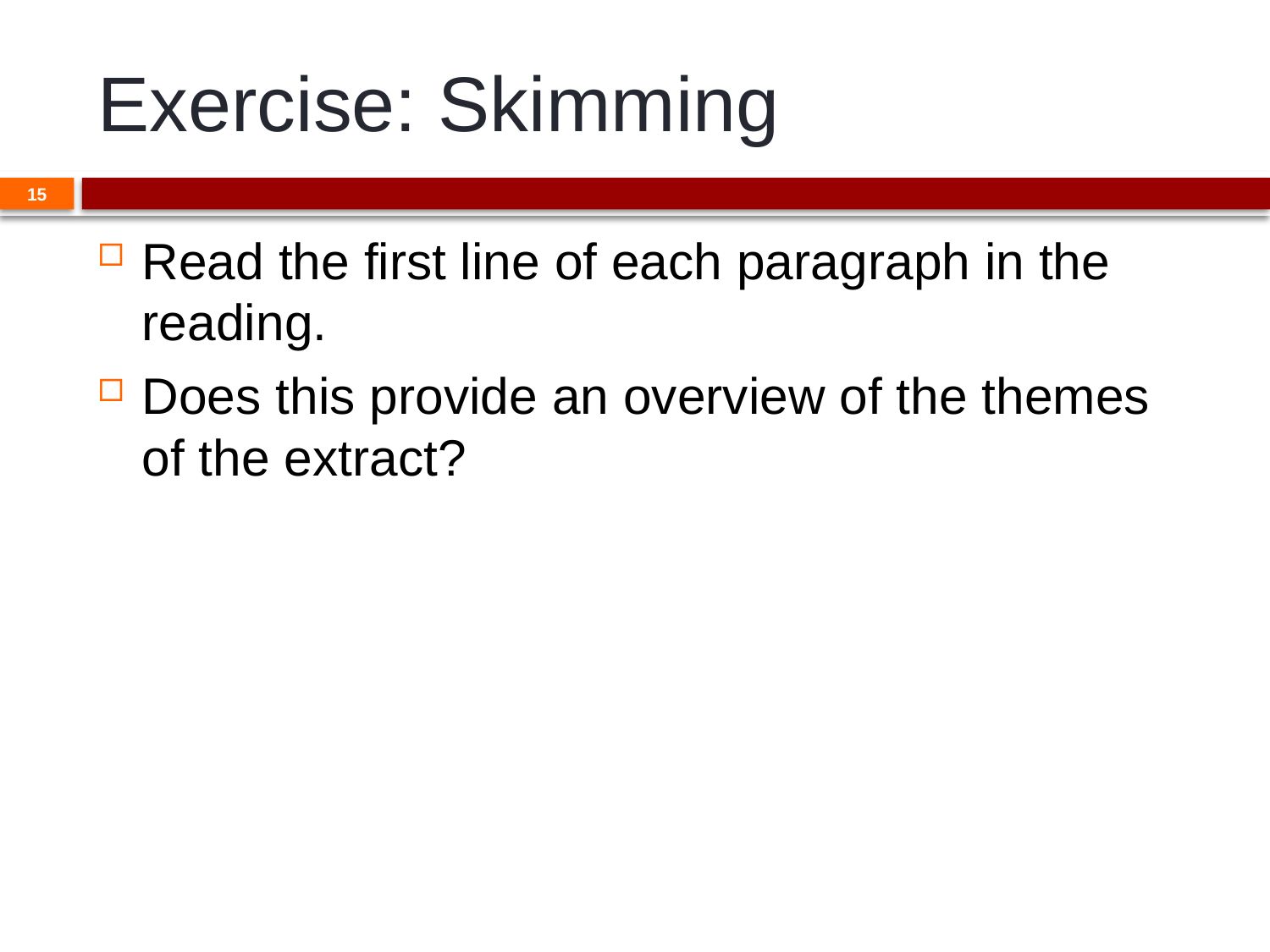

# Exercise: Skimming
15
Read the first line of each paragraph in the reading.
Does this provide an overview of the themes of the extract?